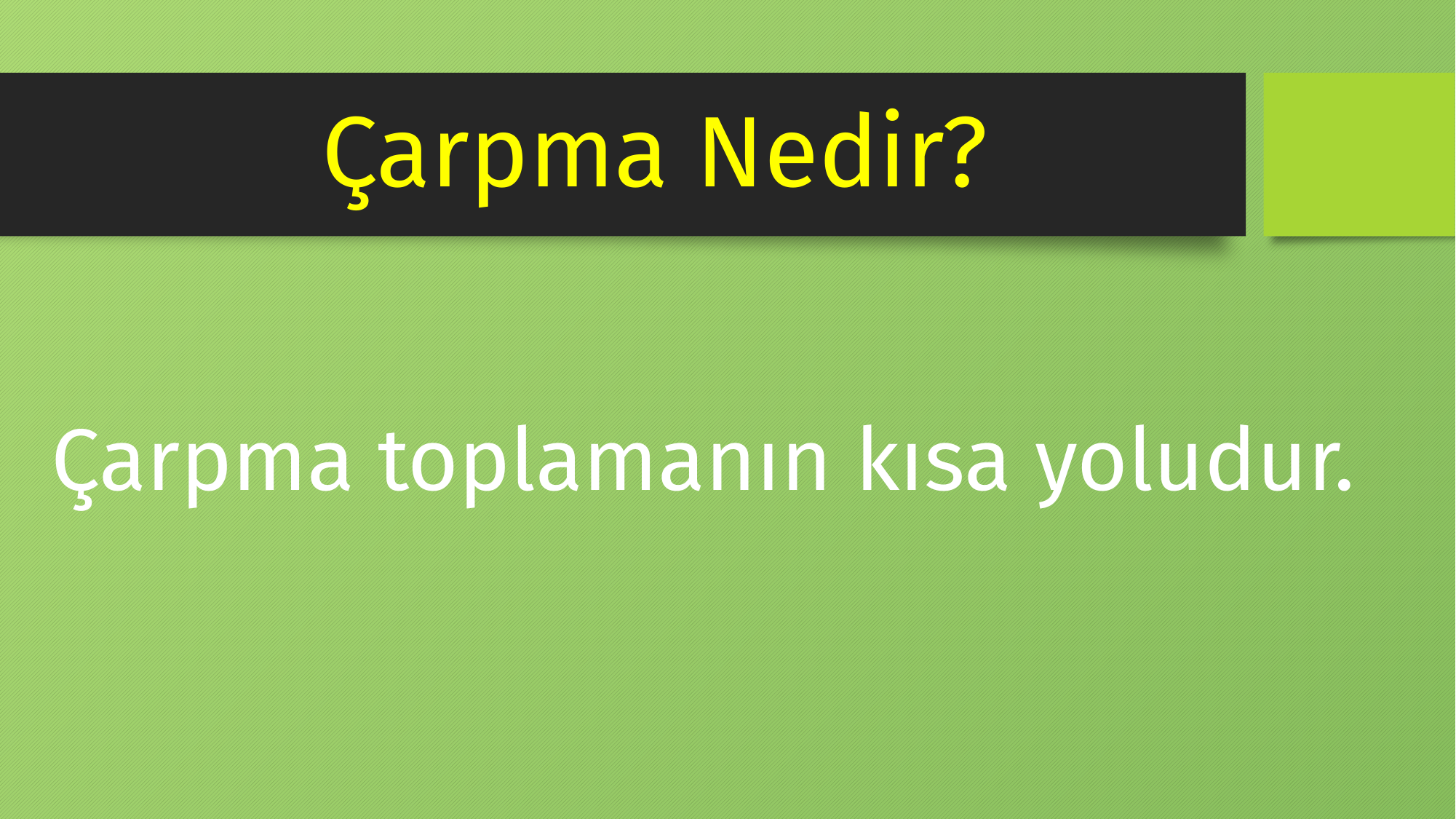

# Çarpma Nedir?
Çarpma toplamanın kısa yoludur.